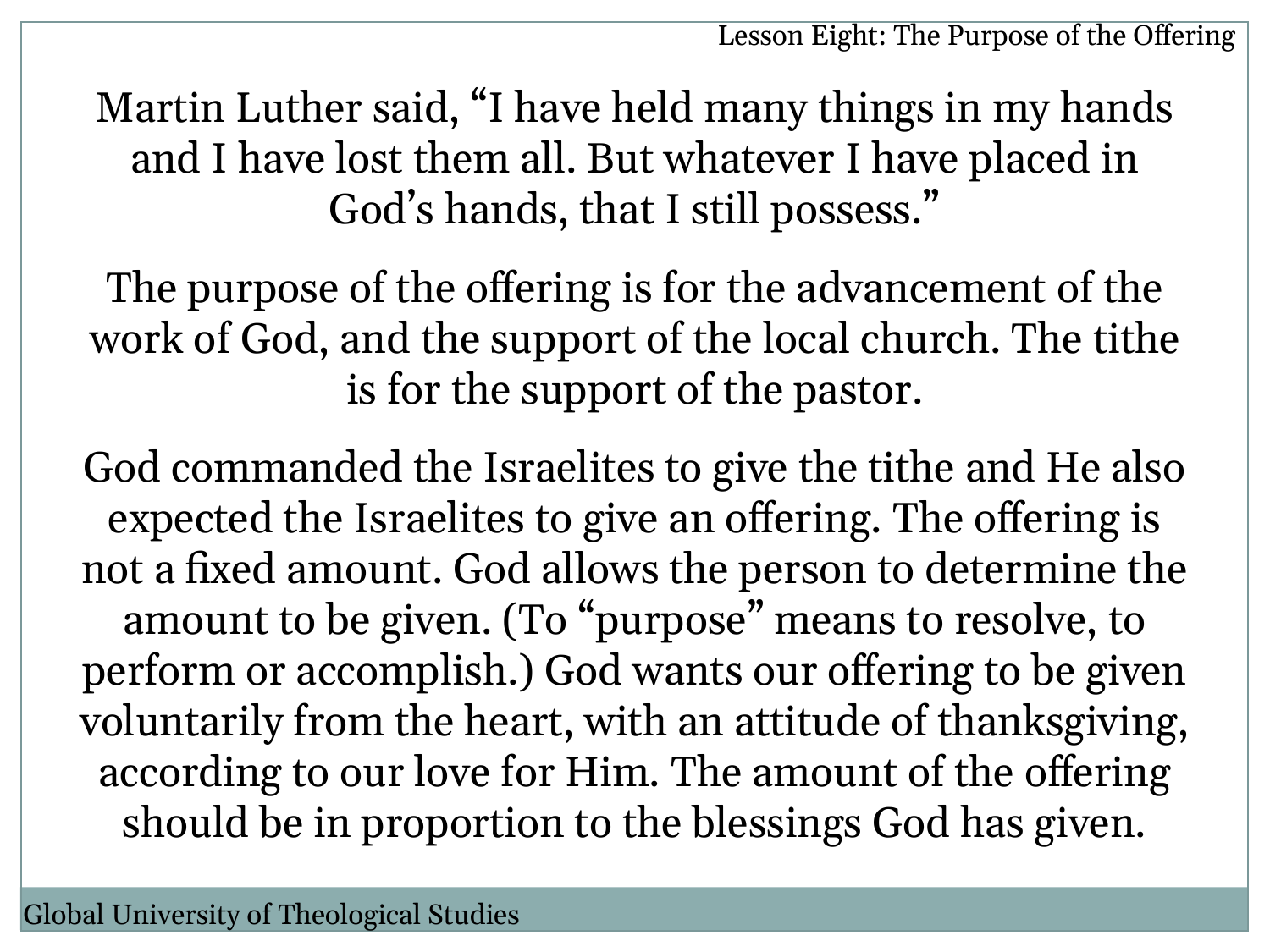

Lesson Eight: The Purpose of the Offering
Martin Luther said, “I have held many things in my hands and I have lost them all. But whatever I have placed in God’s hands, that I still possess.”
The purpose of the offering is for the advancement of the work of God, and the support of the local church. The tithe is for the support of the pastor.
God commanded the Israelites to give the tithe and He also expected the Israelites to give an offering. The offering is not a fixed amount. God allows the person to determine the amount to be given. (To “purpose” means to resolve, to perform or accomplish.) God wants our offering to be given voluntarily from the heart, with an attitude of thanksgiving, according to our love for Him. The amount of the offering should be in proportion to the blessings God has given.
Global University of Theological Studies